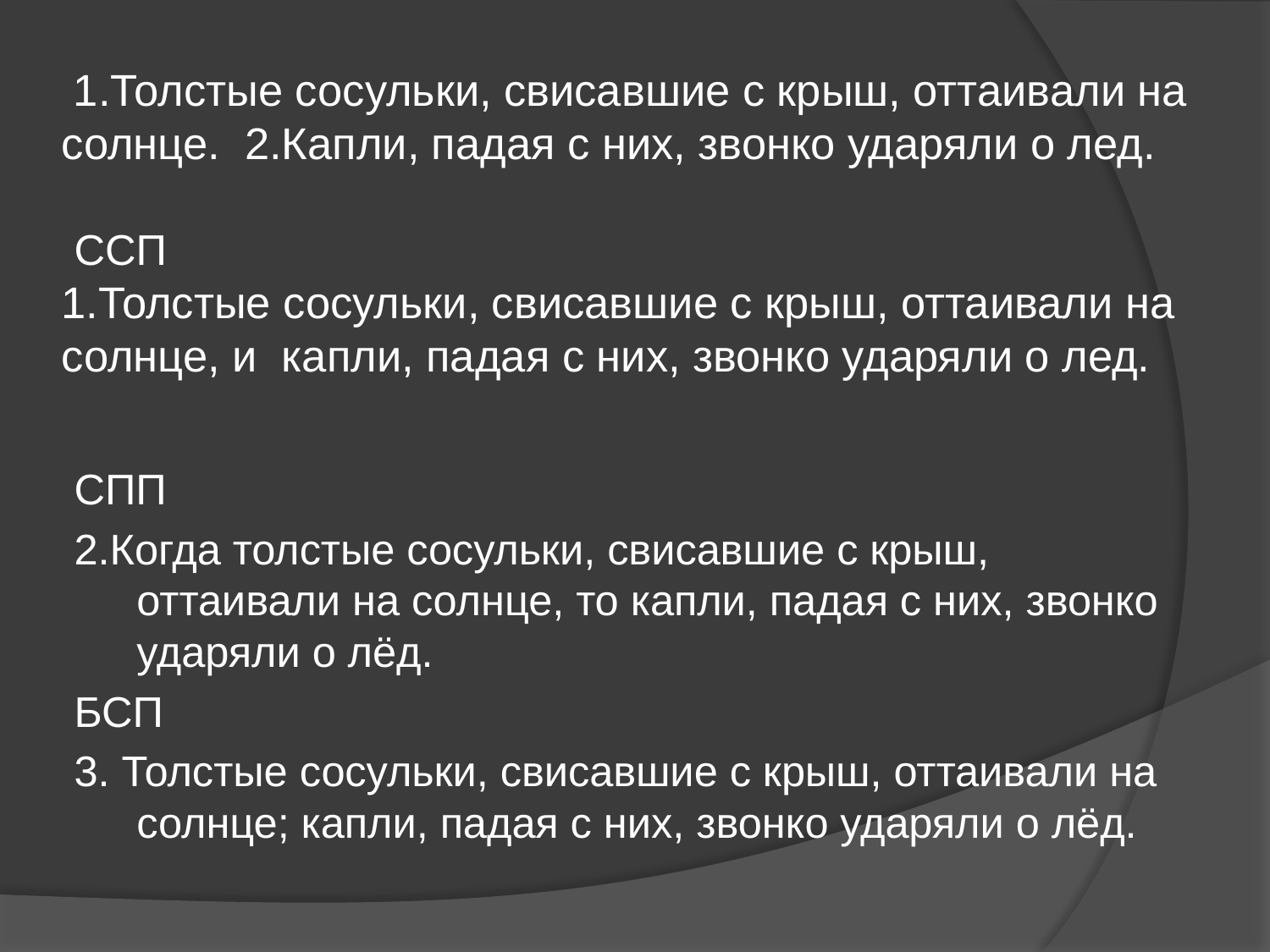

# 1.Толстые сосульки, свисавшие с крыш, оттаивали на солнце.  2.Капли, падая с них, звонко ударяли о лед.  1.Толстые сосульки, свисавшие с крыш, оттаивали на солнце, и  капли, падая с них, звонко ударяли о лед.
ССП

СПП
2.Когда толстые сосульки, свисавшие с крыш, оттаивали на солнце, то капли, падая с них, звонко ударяли о лёд.
БСП
3. Толстые сосульки, свисавшие с крыш, оттаивали на солнце; капли, падая с них, звонко ударяли о лёд.